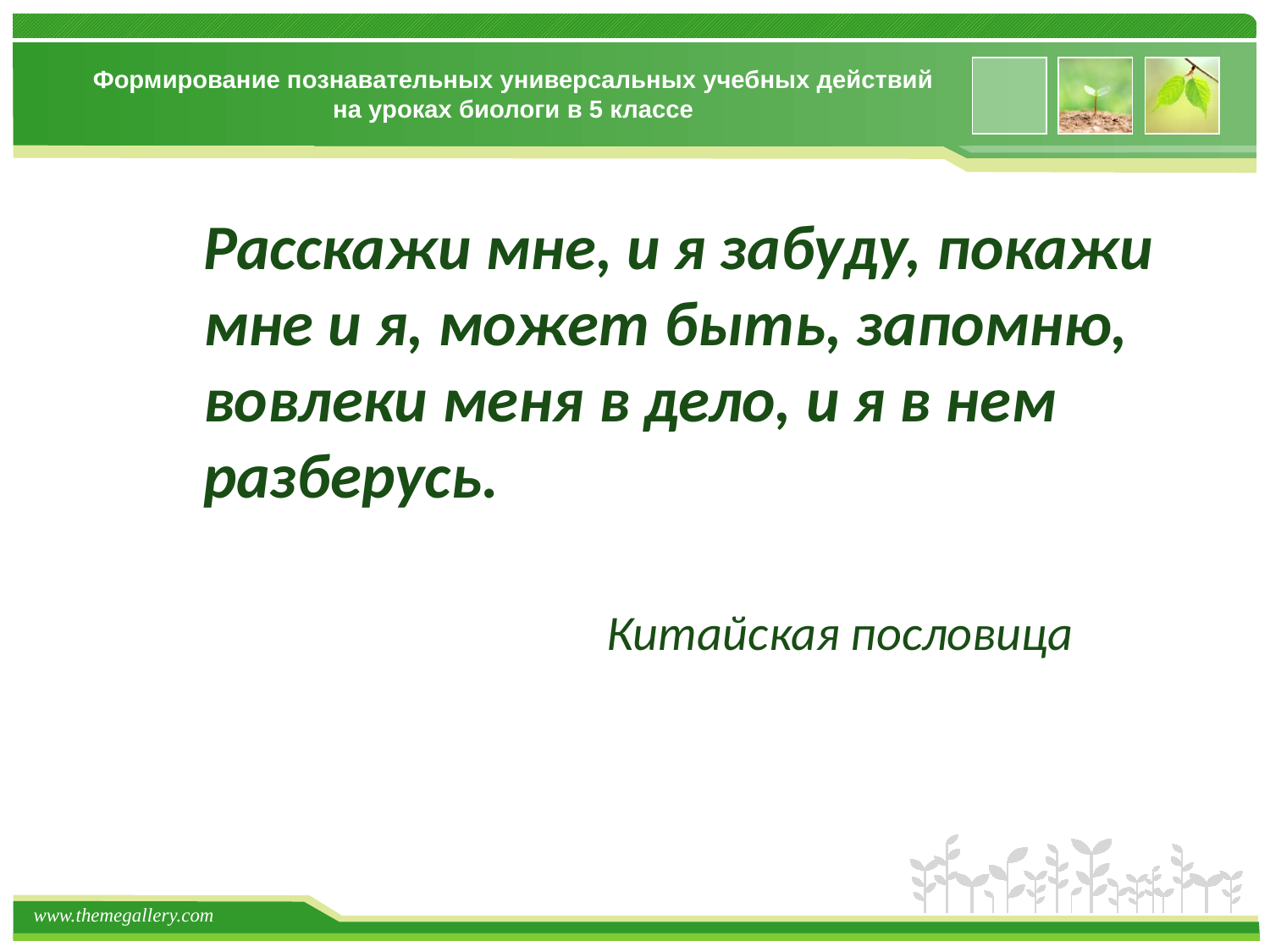

# Формирование познавательных универсальных учебных действий на уроках биологи в 5 классе
Расскажи мне, и я забуду, покажи мне и я, может быть, запомню, вовлеки меня в дело, и я в нем разберусь.
                            Китайская пословица